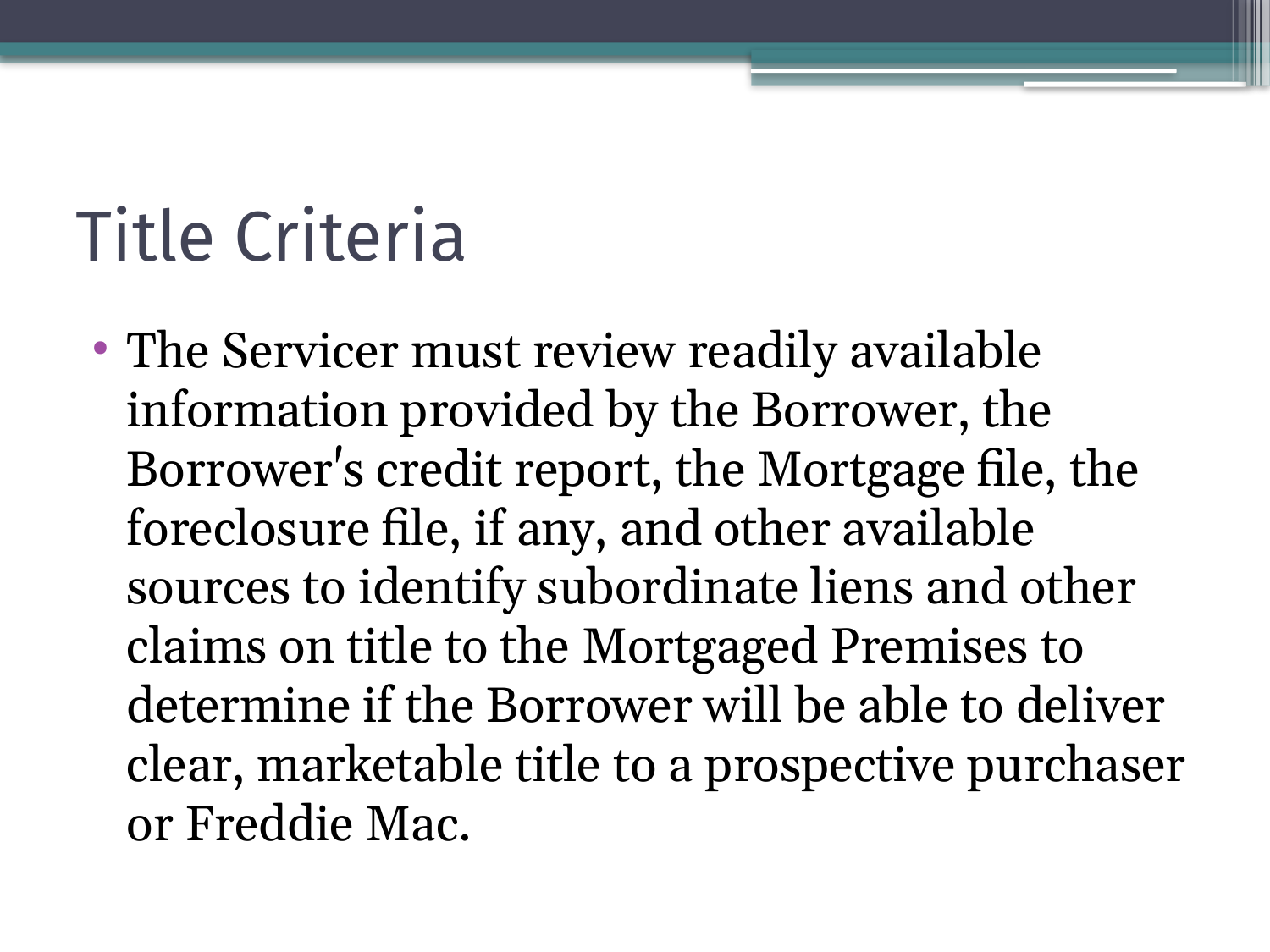

# Title Criteria
The Servicer must review readily available information provided by the Borrower, the Borrower's credit report, the Mortgage file, the foreclosure file, if any, and other available sources to identify subordinate liens and other claims on title to the Mortgaged Premises to determine if the Borrower will be able to deliver clear, marketable title to a prospective purchaser or Freddie Mac.